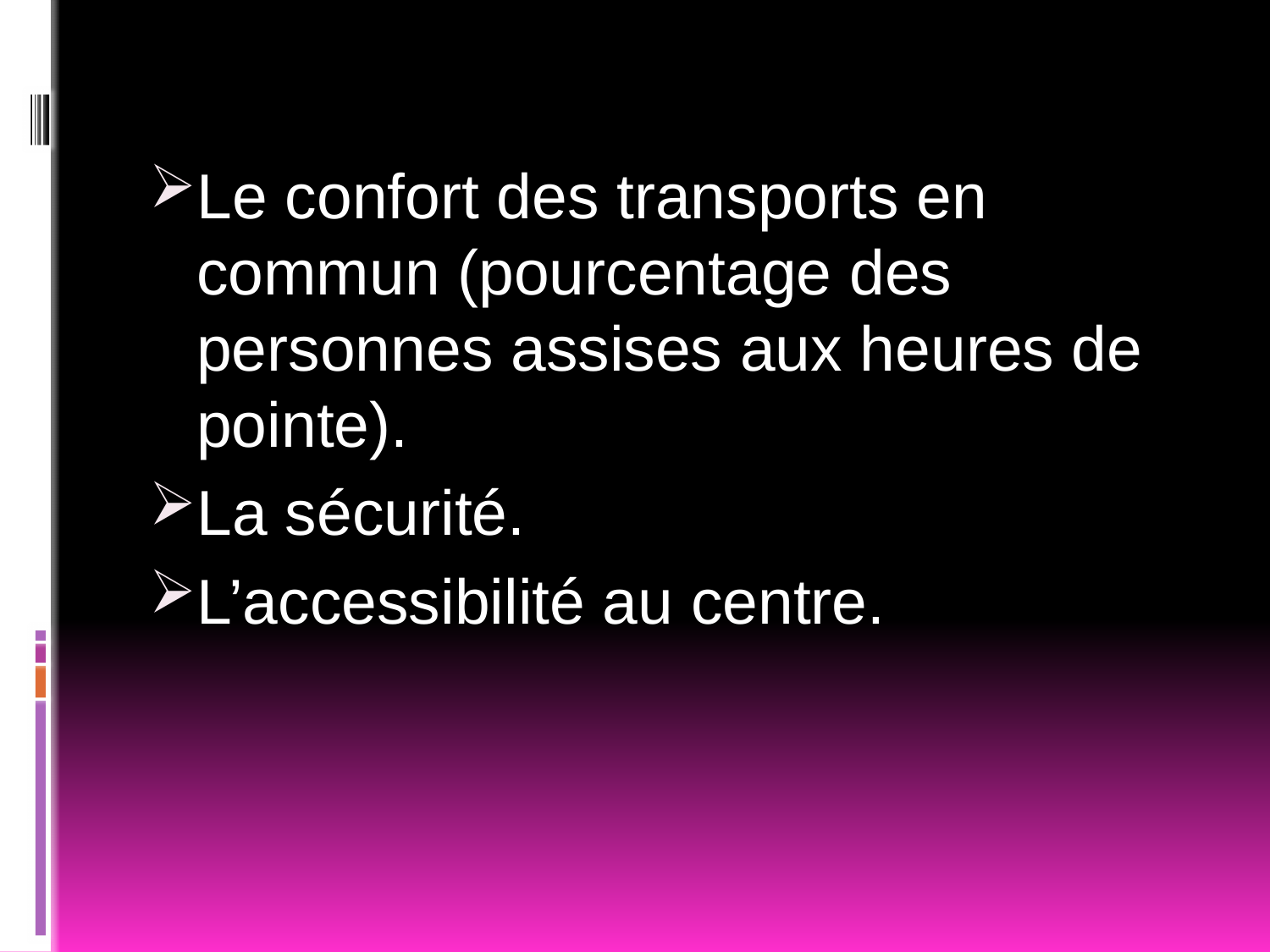

Le confort des transports en commun (pourcentage des personnes assises aux heures de pointe).
La sécurité.
L’accessibilité au centre.